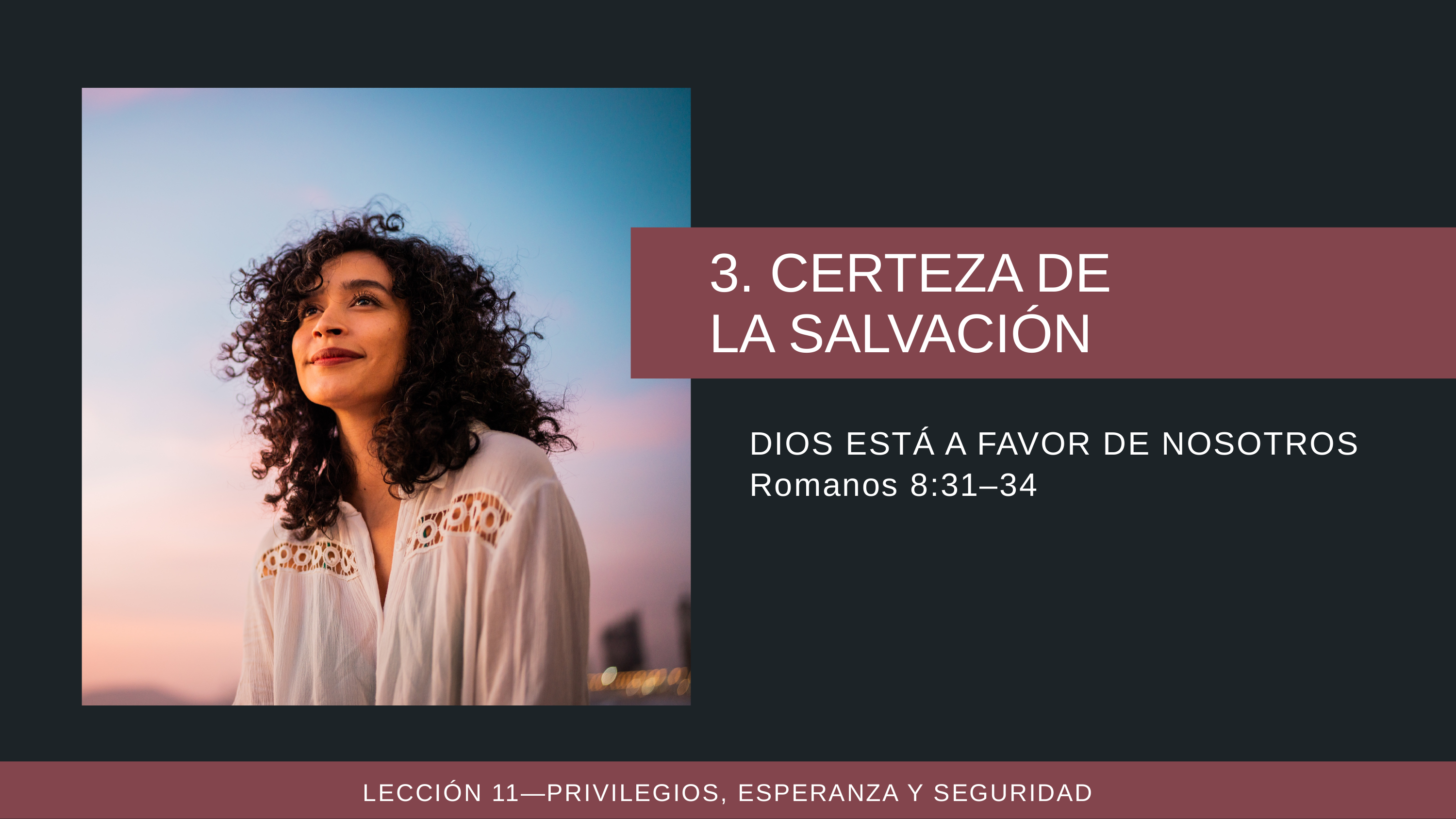

DIOS ESTÁ A FAVOR DE NOSOTROS
Romanos 8:31–34